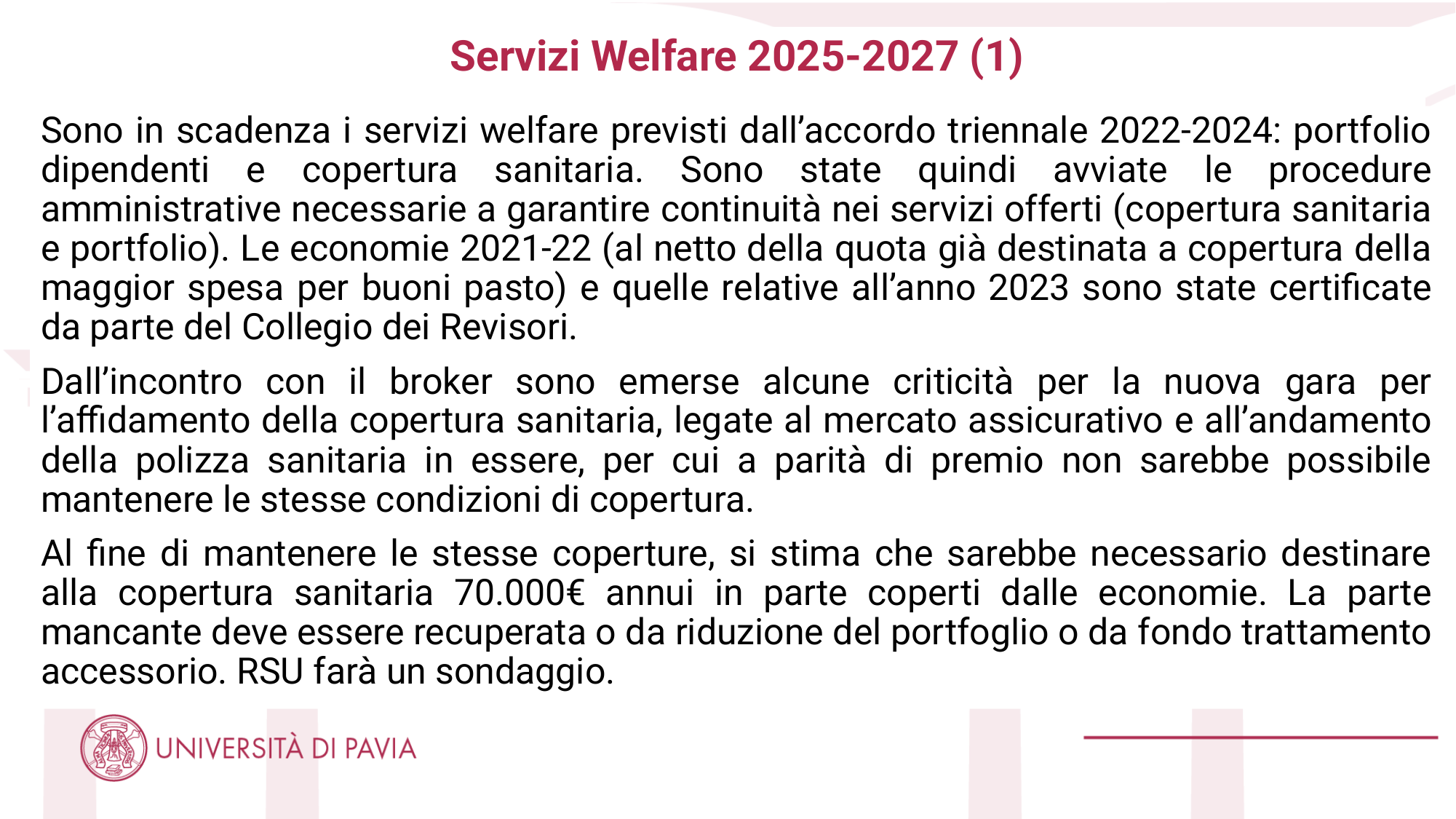

# Servizi Welfare 2025-2027 (1)
Sono in scadenza i servizi welfare previsti dall’accordo triennale 2022-2024: portfolio dipendenti e copertura sanitaria. Sono state quindi avviate le procedure amministrative necessarie a garantire continuità nei servizi offerti (copertura sanitaria e portfolio). Le economie 2021-22 (al netto della quota già destinata a copertura della maggior spesa per buoni pasto) e quelle relative all’anno 2023 sono state certificate da parte del Collegio dei Revisori.
Dall’incontro con il broker sono emerse alcune criticità per la nuova gara per l’affidamento della copertura sanitaria, legate al mercato assicurativo e all’andamento della polizza sanitaria in essere, per cui a parità di premio non sarebbe possibile mantenere le stesse condizioni di copertura.
Al fine di mantenere le stesse coperture, si stima che sarebbe necessario destinare alla copertura sanitaria 70.000€ annui in parte coperti dalle economie. La parte mancante deve essere recuperata o da riduzione del portfoglio o da fondo trattamento accessorio. RSU farà un sondaggio.